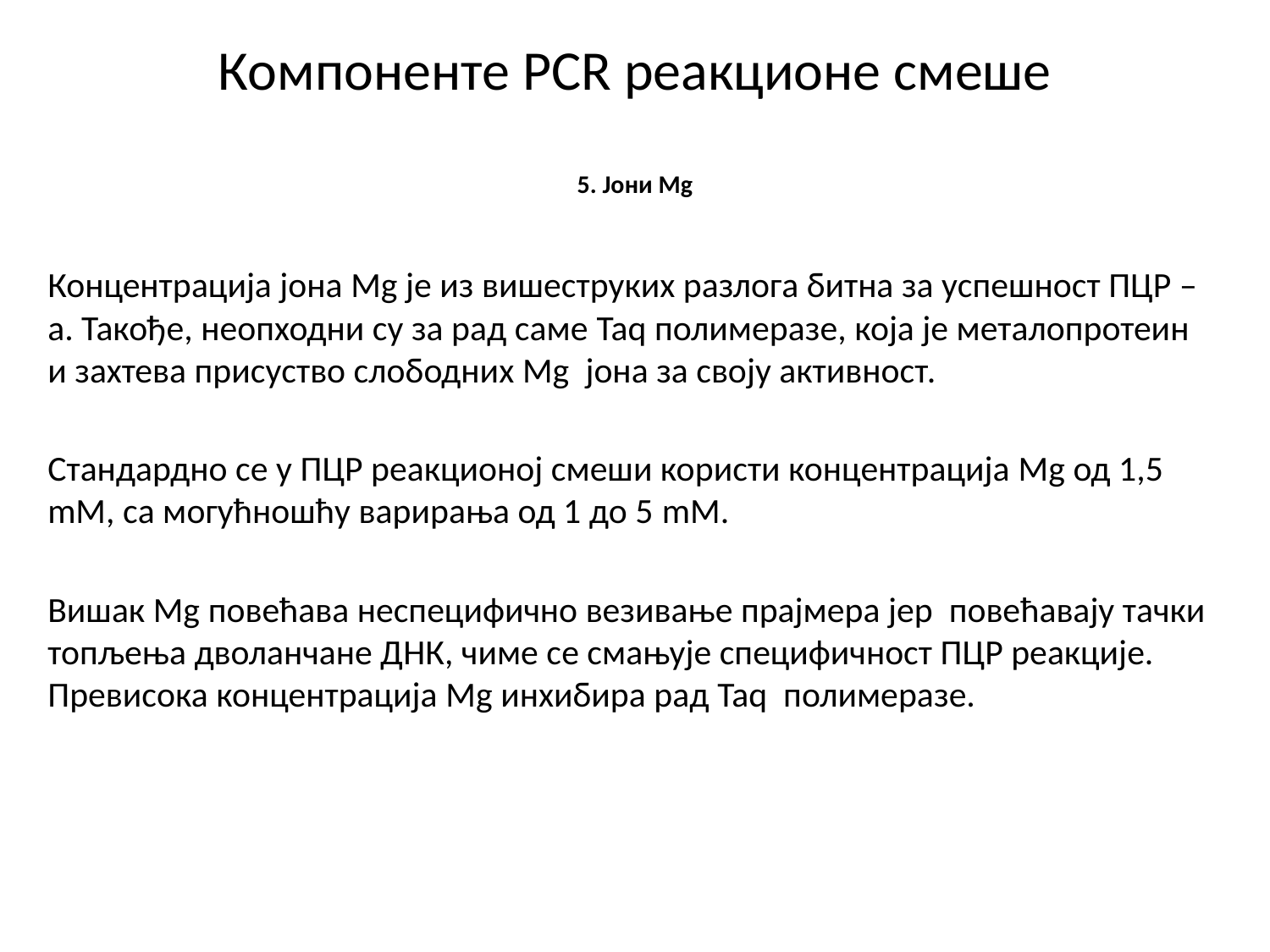

# Компоненте PCR реакционе смеше 5. Јони Mg
Концентрација јона Mg је из вишеструких разлога битна за успешност ПЦР – а. Такође, неопходни су за рад саме Taq полимеразе, која је металопротеин и захтева присуство слободних Mg  јона за своју активност.

Стандардно се у ПЦР реакционој смеши користи концентрација Mg од 1,5 mM, са могућношћу варирања од 1 до 5 mM.

Вишак Mg повећава неспецифично везивање прајмера јер  повећавају тачки топљења дволанчане ДНК, чиме се смањује специфичност ПЦР реакције. Превисока концентрација Mg инхибира рад Taq  полимеразе.